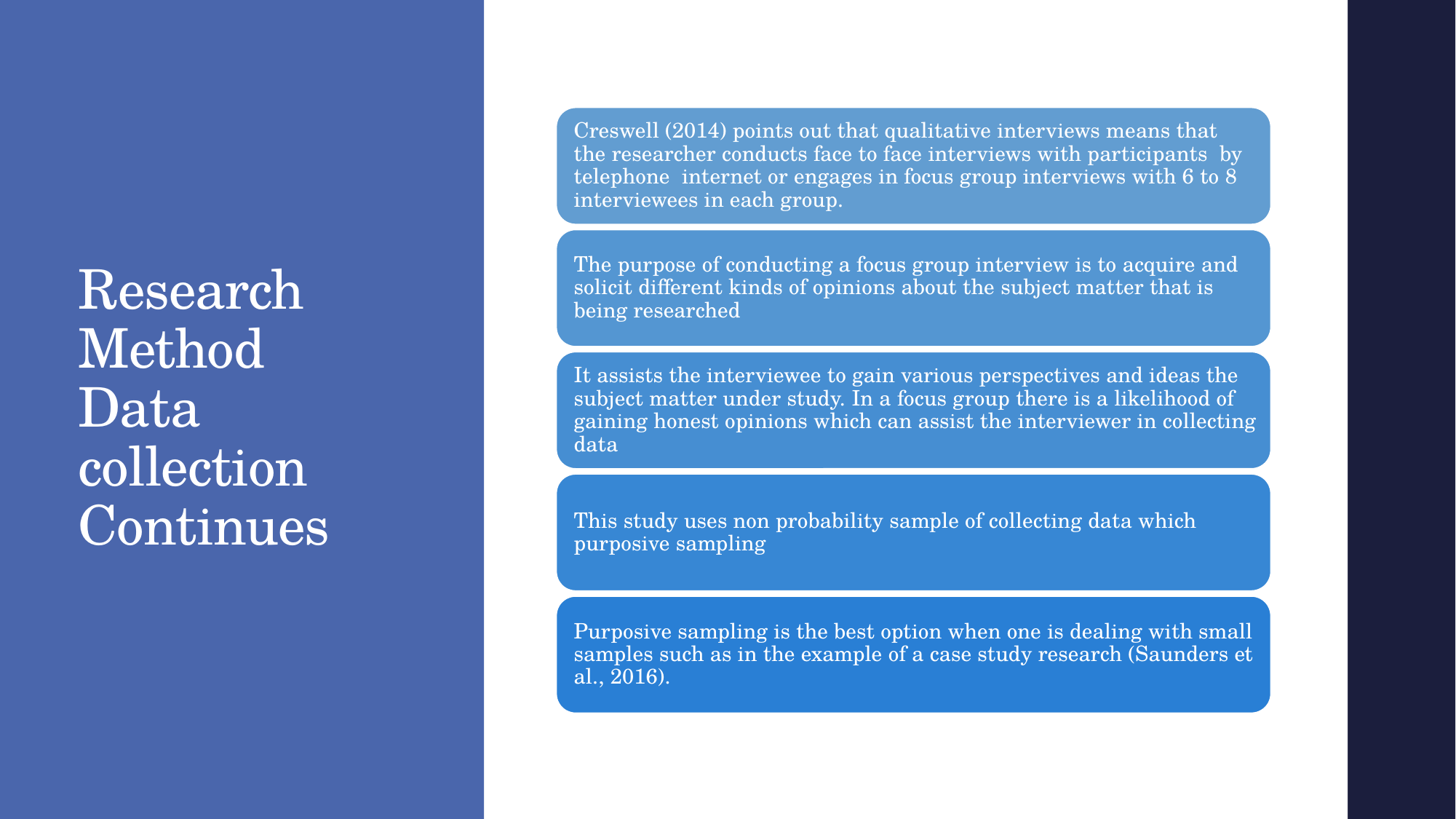

Creswell (2014) points out that qualitative interviews means that  the researcher conducts face to face interviews with participants  by telephone  internet or engages in focus group interviews with 6 to 8 interviewees in each group.
The purpose of conducting a focus group interview is to acquire and solicit different kinds of opinions about the subject matter that is being researched
It assists the interviewee to gain various perspectives and ideas the subject matter under study. In a focus group there is a likelihood of gaining honest opinions which can assist the interviewer in collecting data
This study uses non probability sample of collecting data which purposive sampling
Purposive sampling is the best option when one is dealing with small samples such as in the example of a case study research (Saunders et al., 2016).
# Research Method Data collection Continues